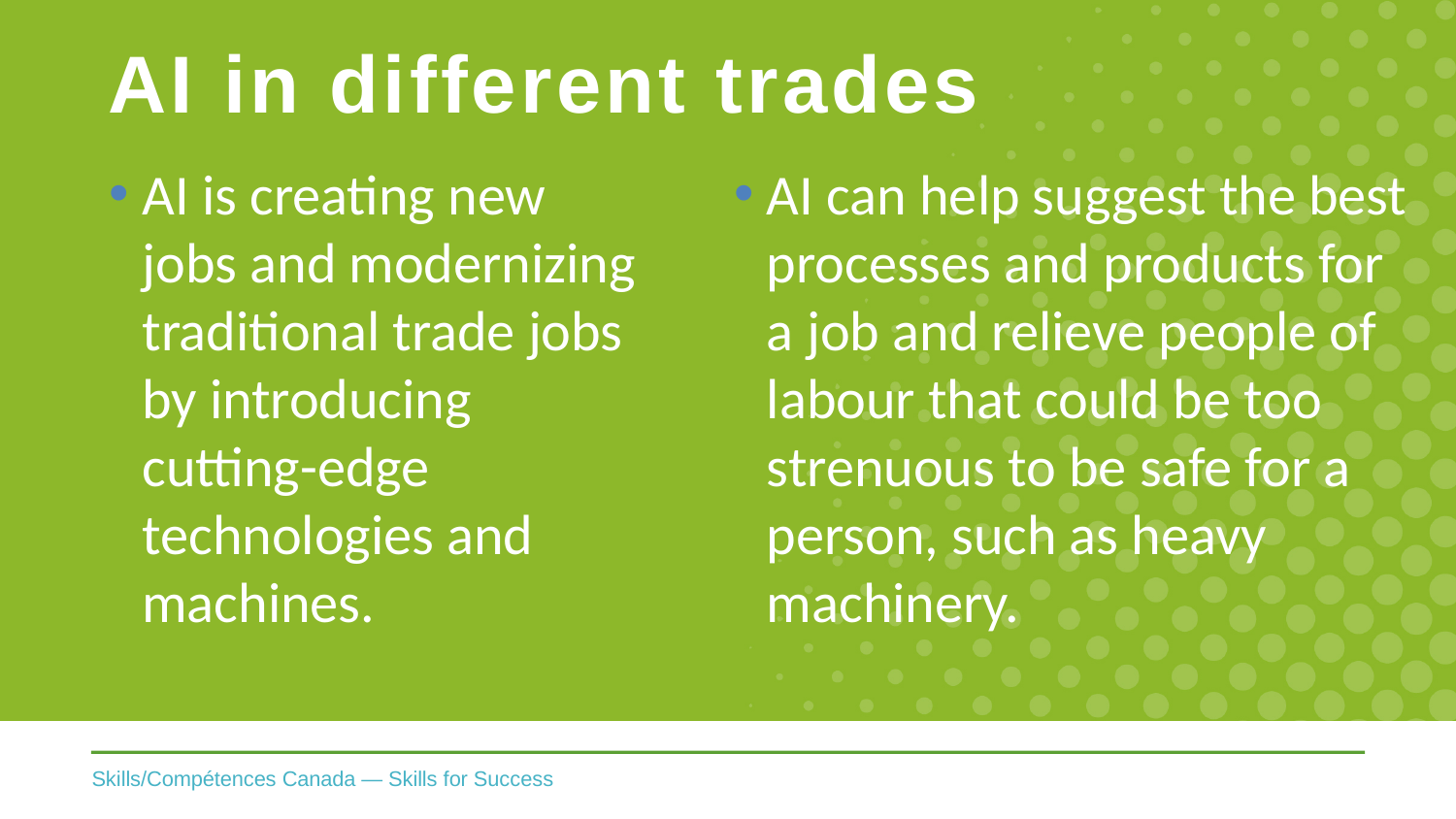

# AI in different trades
AI is creating new jobs and modernizing traditional trade jobs by introducing cutting-edge technologies and machines.
AI can help suggest the best processes and products for a job and relieve people of labour that could be too strenuous to be safe for a person, such as heavy machinery.